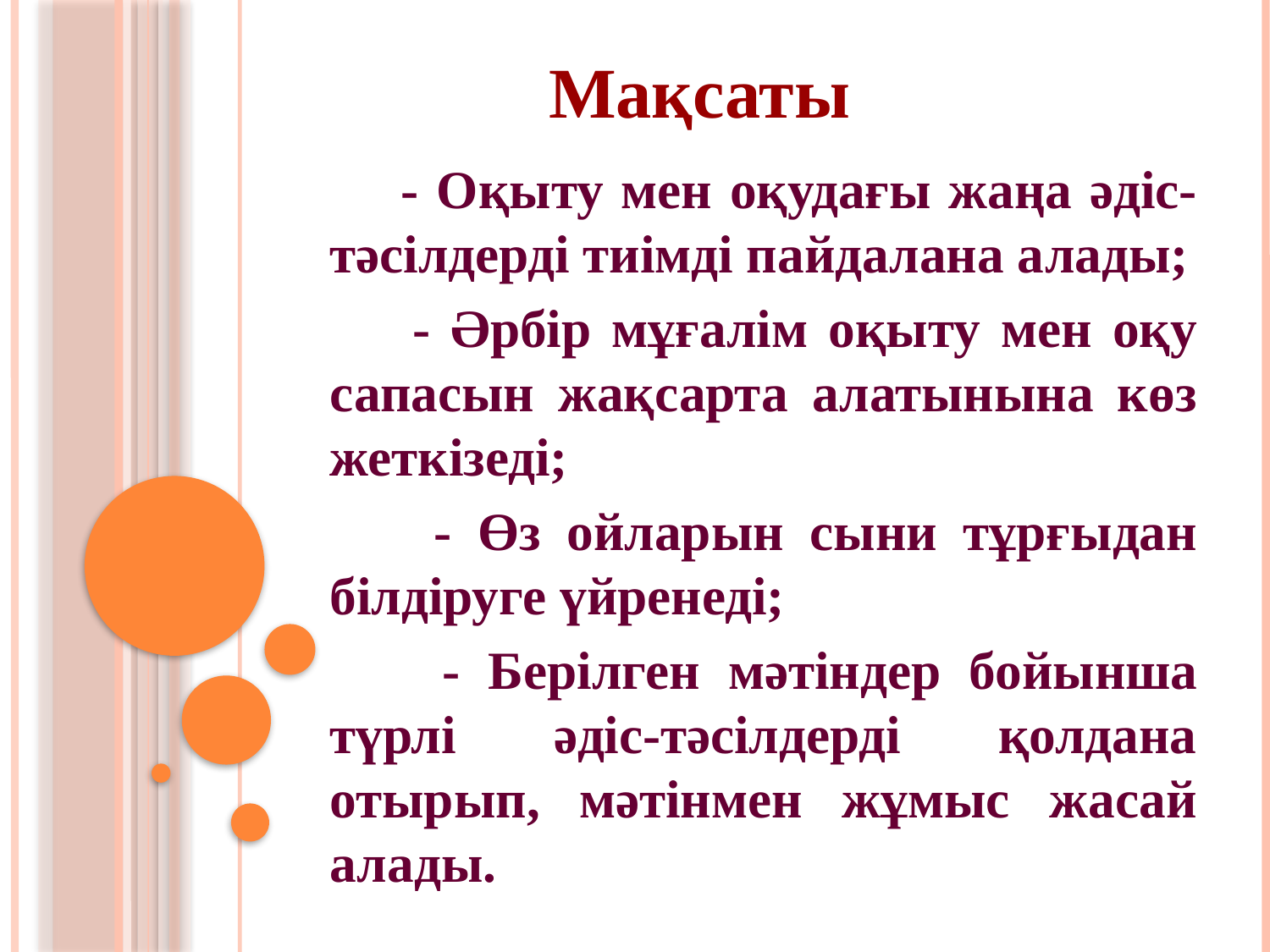

# Мақсаты
    - Оқыту мен оқудағы жаңа әдіс-тәсілдерді тиімді пайдалана алады;
    - Әрбір мұғалім оқыту мен оқу сапасын жақсарта алатынына көз жеткізеді;
    - Өз ойларын сыни тұрғыдан білдіруге үйренеді;
    - Берілген мәтіндер бойынша түрлі әдіс-тәсілдерді қолдана отырып, мәтінмен жұмыс жасай алады.